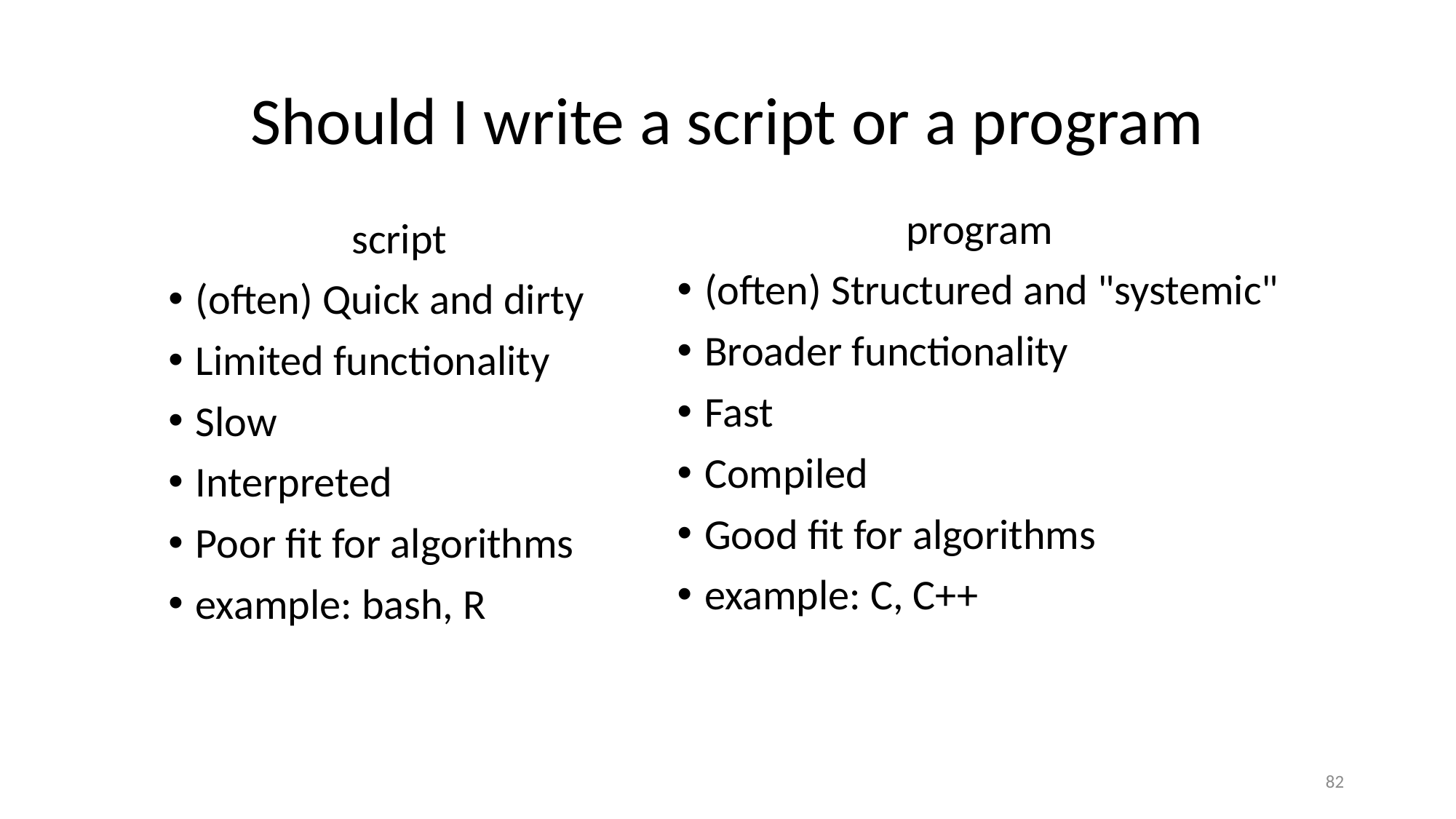

# Should I write a script or a program
program
(often) Structured and "systemic"
Broader functionality
Fast
Compiled
Good fit for algorithms
example: C, C++
script
(often) Quick and dirty
Limited functionality
Slow
Interpreted
Poor fit for algorithms
example: bash, R
82